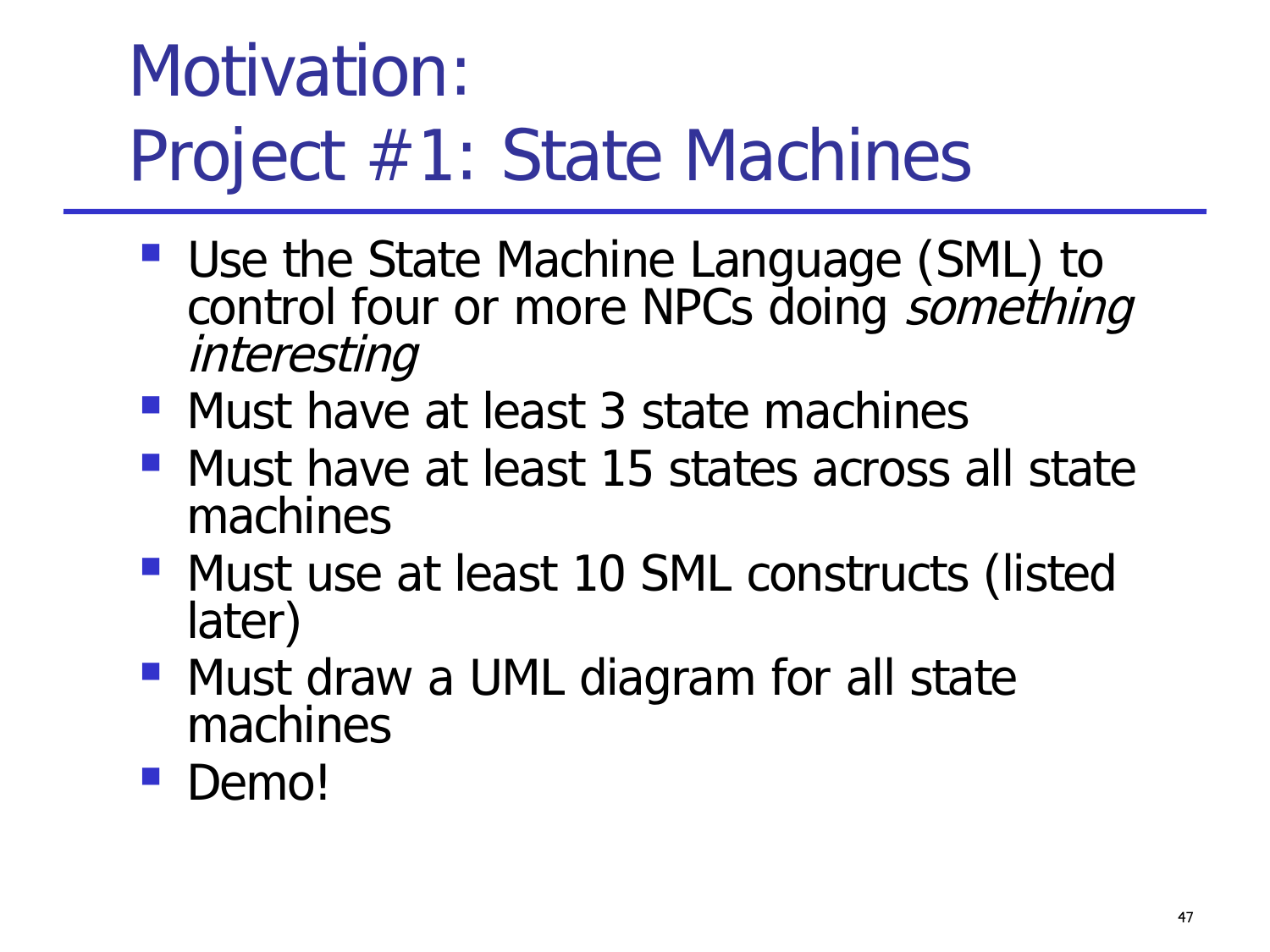

# Motivation: Project #1: State Machines
Use the State Machine Language (SML) to control four or more NPCs doing something interesting
Must have at least 3 state machines
Must have at least 15 states across all state machines
Must use at least 10 SML constructs (listed later)
Must draw a UML diagram for all state machines
Demo!
47